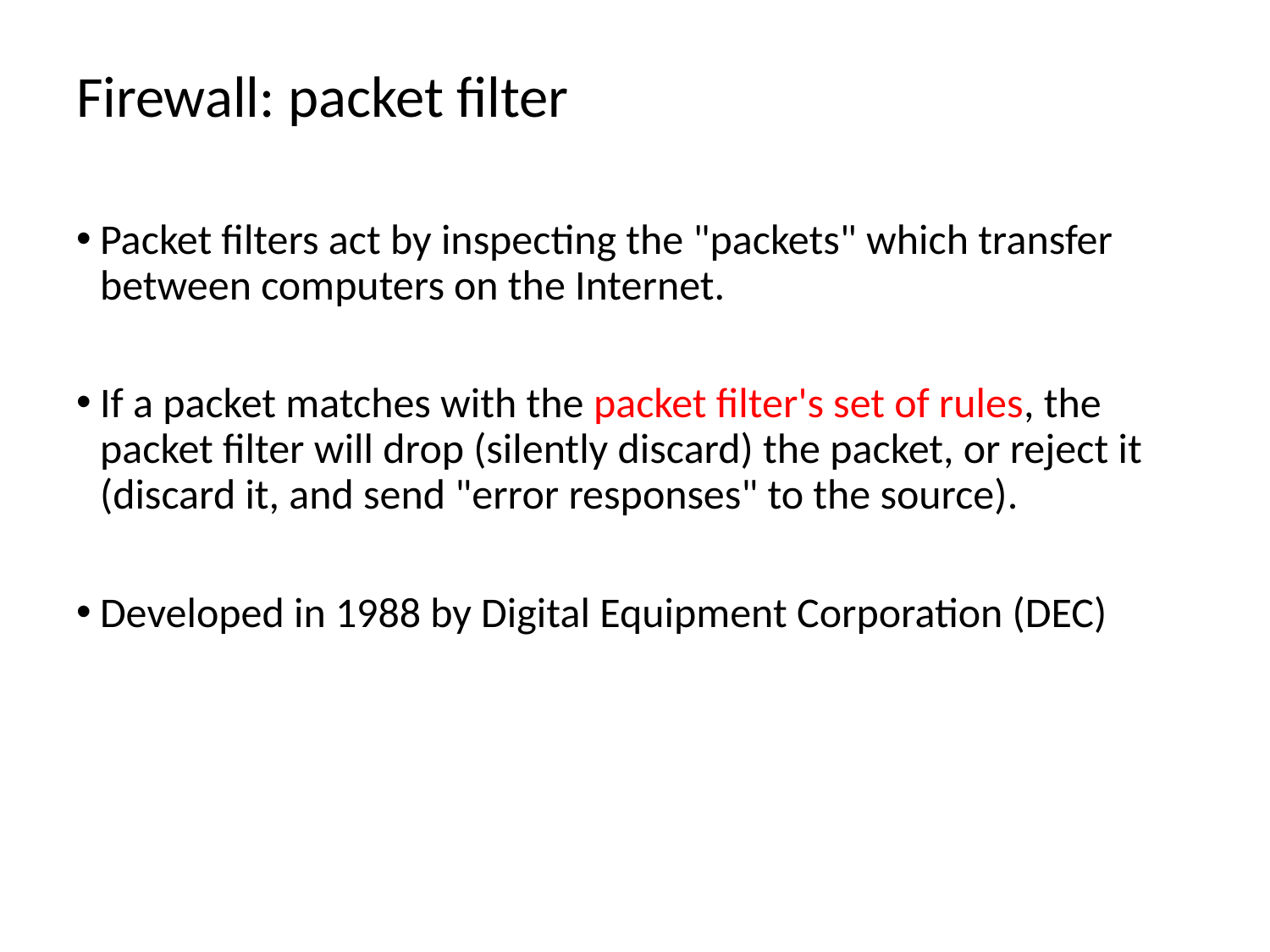

# Firewall: packet filter

Packet filters act by inspecting the "packets" which transfer between computers on the Internet.

If a packet matches with the packet filter's set of rules, the packet filter will drop (silently discard) the packet, or reject it (discard it, and send "error responses" to the source).

Developed in 1988 by Digital Equipment Corporation (DEC)